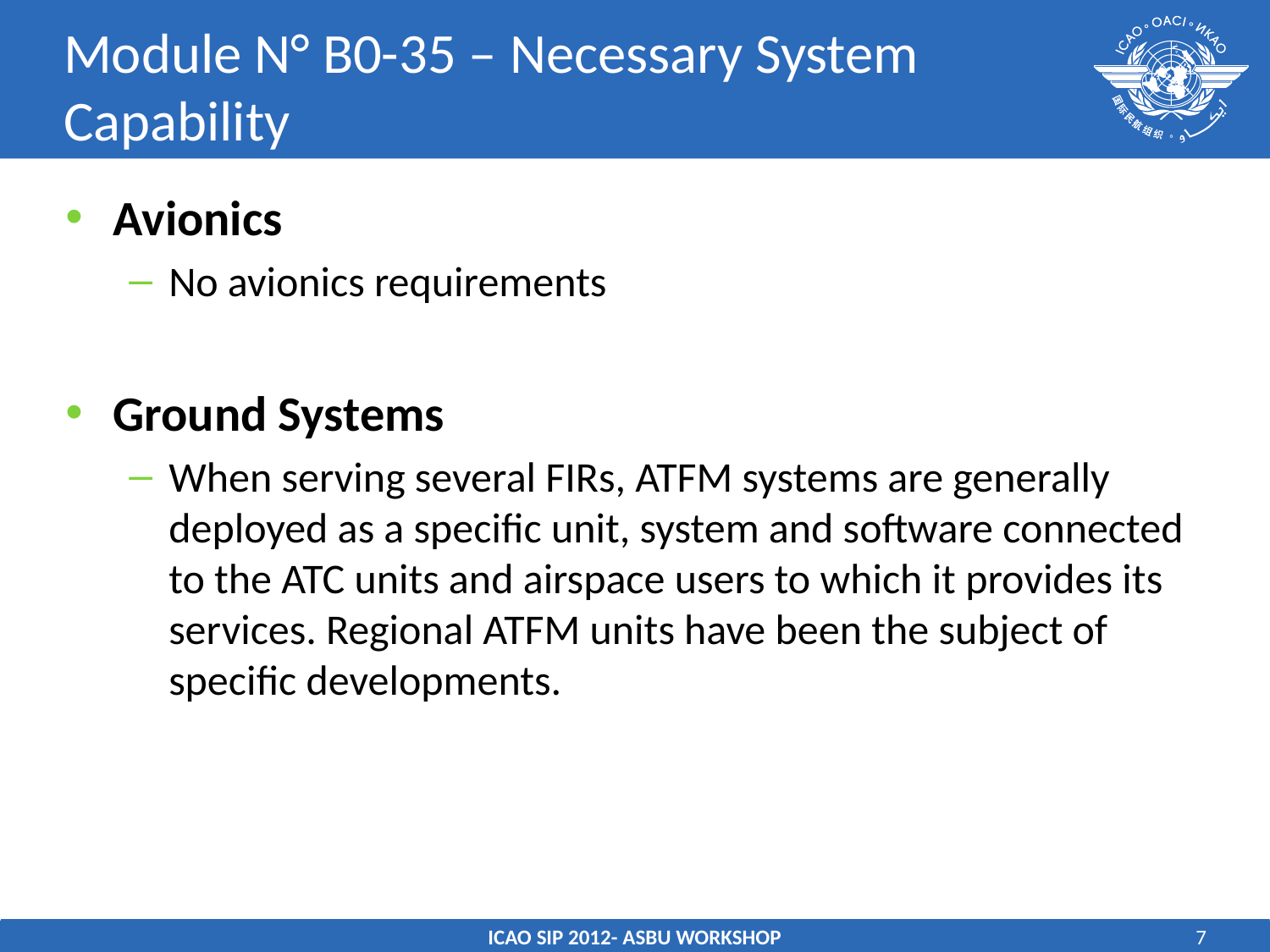

# Module N° B0-35 – Necessary System Capability
Avionics
No avionics requirements

Ground Systems
When serving several FIRs, ATFM systems are generally deployed as a specific unit, system and software connected to the ATC units and airspace users to which it provides its services. Regional ATFM units have been the subject of specific developments.

ICAO SIP 2012- ASBU WORKSHOP
7